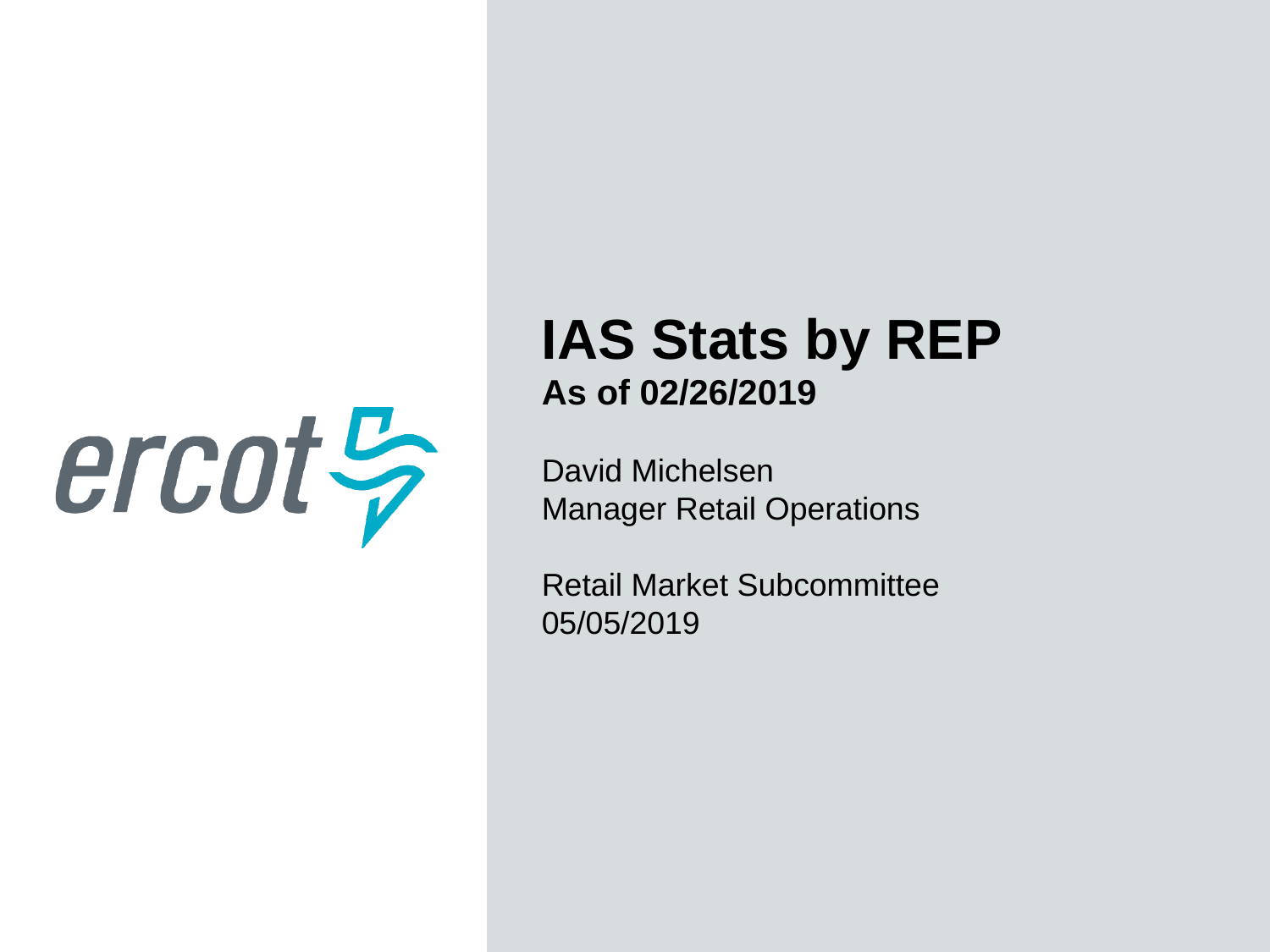

IAS Stats by REP
As of 02/26/2019

David Michelsen
Manager Retail Operations

Retail Market Subcommittee
05/05/2019